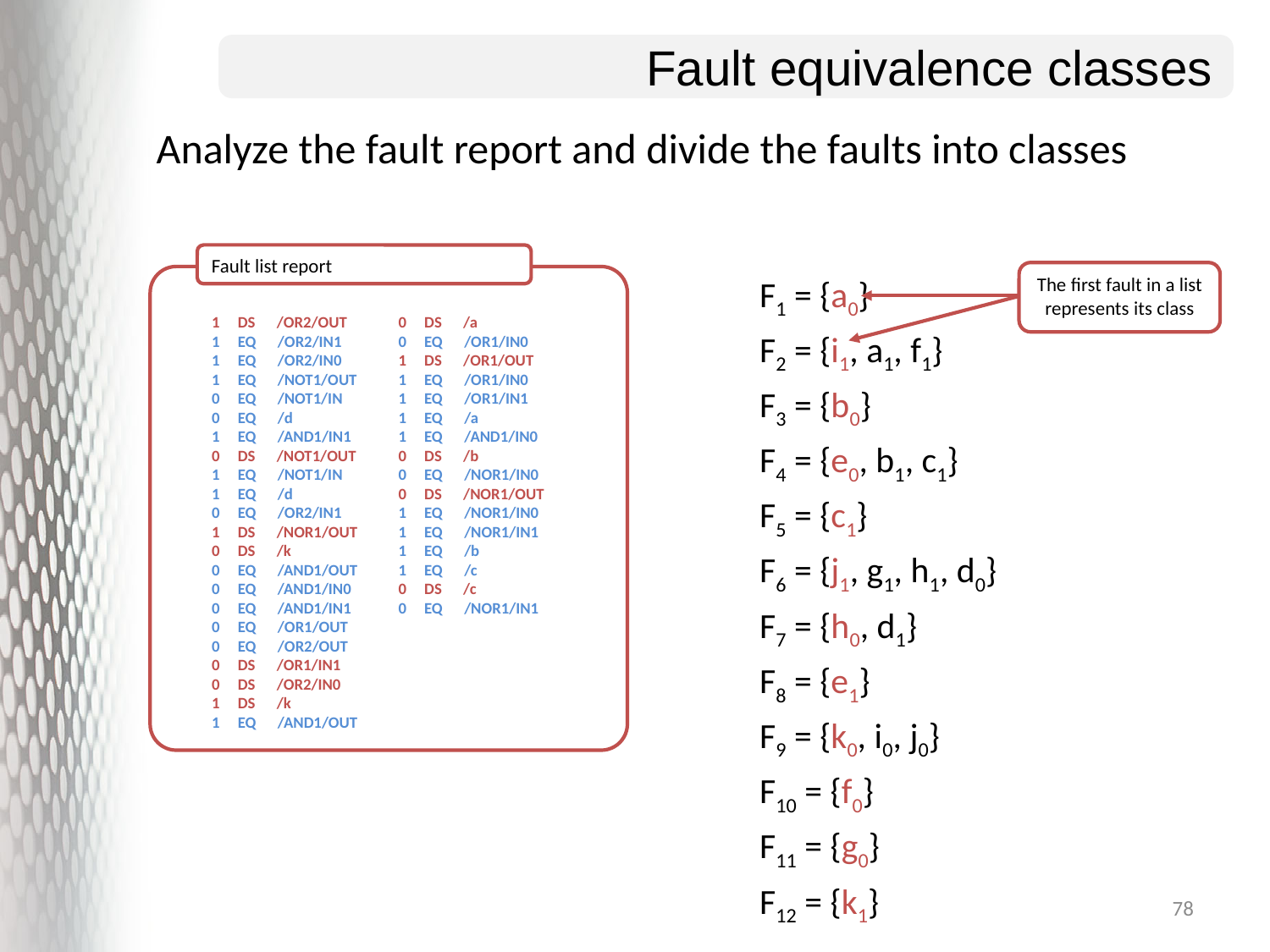

# Fault equivalence classes
Analyze the fault report and divide the faults into classes
Fault list report

      1     DS      /OR2/OUT
      1     EQ      /OR2/IN1
      1     EQ      /OR2/IN0
      1     EQ      /NOT1/OUT
      0     EQ      /NOT1/IN
      0     EQ      /d
      1     EQ      /AND1/IN1
      0     DS      /NOT1/OUT
      1     EQ      /NOT1/IN
      1     EQ      /d
      0     EQ      /OR2/IN1
      1     DS      /NOR1/OUT
      0     DS      /k
      0     EQ      /AND1/OUT
      0     EQ      /AND1/IN0
      0     EQ      /AND1/IN1
      0     EQ      /OR1/OUT
      0     EQ      /OR2/OUT
      0     DS      /OR1/IN1
      0     DS      /OR2/IN0
      1     DS      /k
      1     EQ      /AND1/OUT
      0     DS      /a
      0     EQ      /OR1/IN0
      1     DS      /OR1/OUT
      1     EQ      /OR1/IN0
      1     EQ      /OR1/IN1
      1     EQ      /a
      1     EQ      /AND1/IN0
      0     DS      /b
      0     EQ      /NOR1/IN0
      0     DS      /NOR1/OUT
      1     EQ      /NOR1/IN0
      1     EQ      /NOR1/IN1
      1     EQ      /b
      1     EQ      /c
      0     DS      /c
      0     EQ      /NOR1/IN1
The first fault in a list represents its class
F1 = {a0}
F2 = {i1, a1, f1}
F3 = {b0}
F4 = {e0, b1, c1}
F5 = {c1}
F6 = {j1, g1, h1, d0}
F7 = {h0, d1}
F8 = {e1}
F9 = {k0, i0, j0}
F10 = {f0}
F11 = {g0}
F12 = {k1}
78